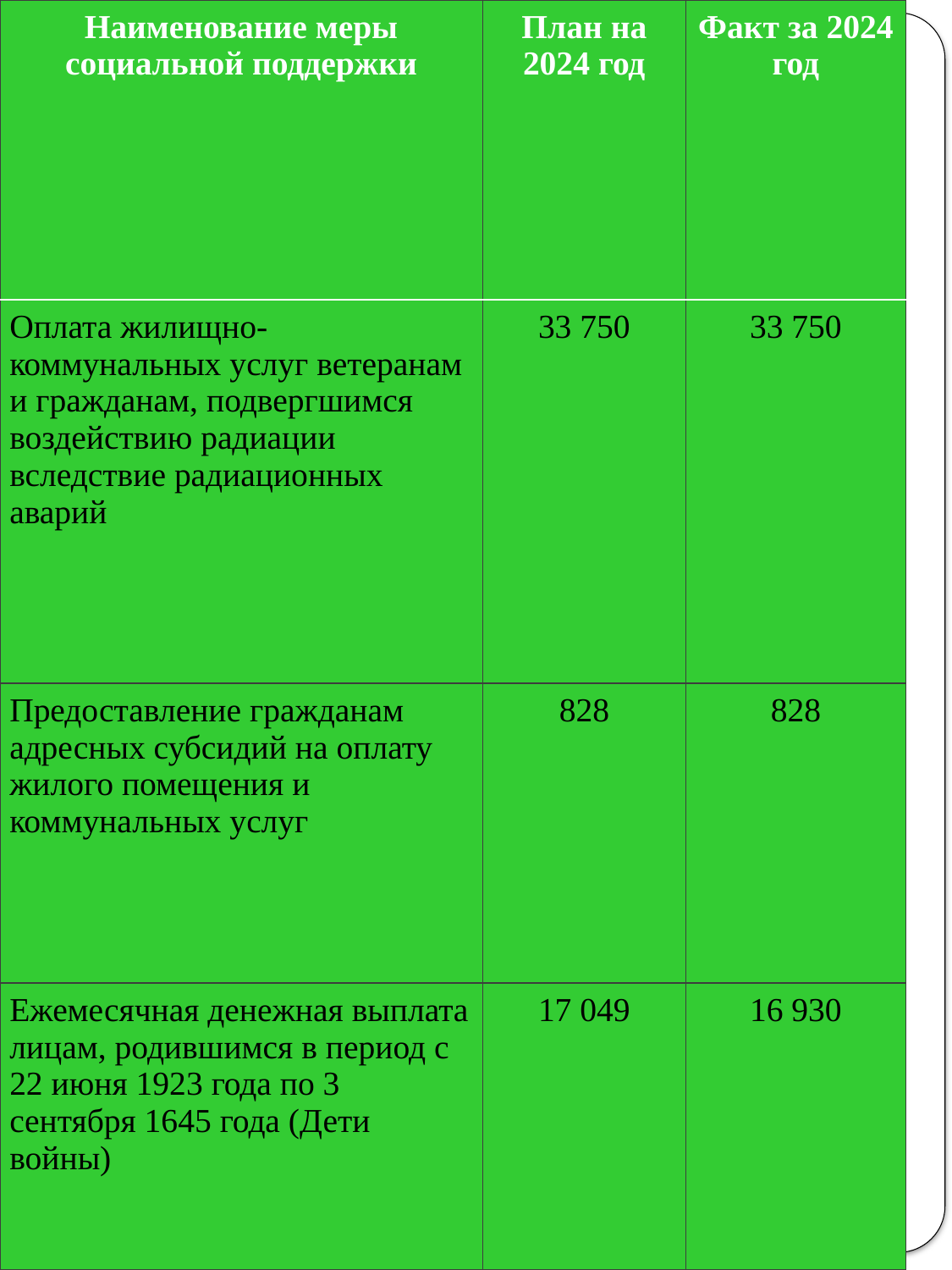

| Наименование меры социальной поддержки | План на 2024 год | Факт за 2024 год |
| --- | --- | --- |
| Оплата жилищно-коммунальных услуг ветеранам и гражданам, подвергшимся воздействию радиации вследствие радиационных аварий | 33 750 | 33 750 |
| Предоставление гражданам адресных субсидий на оплату жилого помещения и коммунальных услуг | 828 | 828 |
| Ежемесячная денежная выплата лицам, родившимся в период с 22 июня 1923 года по 3 сентября 1645 года (Дети войны) | 17 049 | 16 930 |